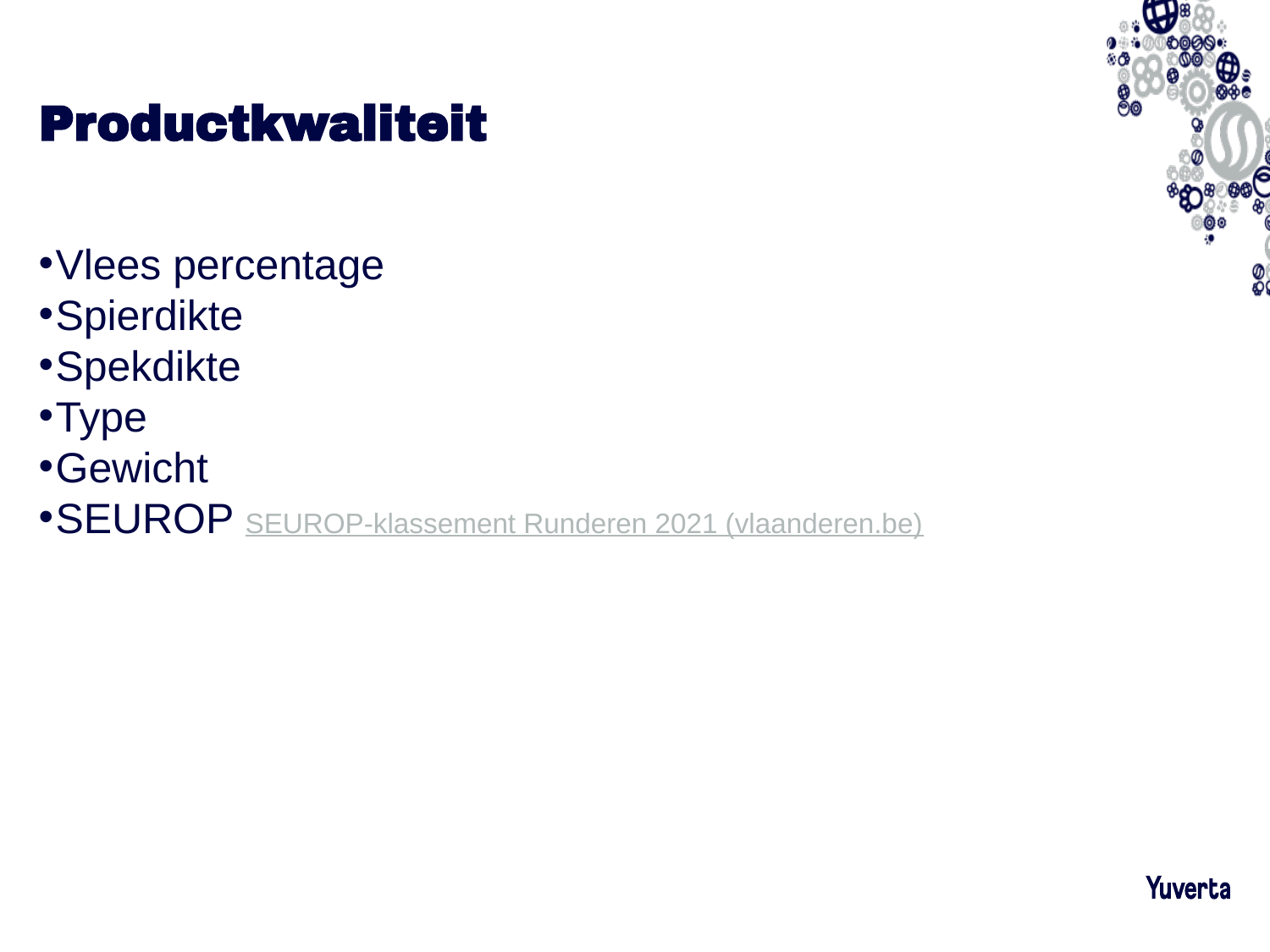

# Productkwaliteit
Vlees percentage
Spierdikte
Spekdikte
Type
Gewicht
SEUROP SEUROP-klassement Runderen 2021 (vlaanderen.be)